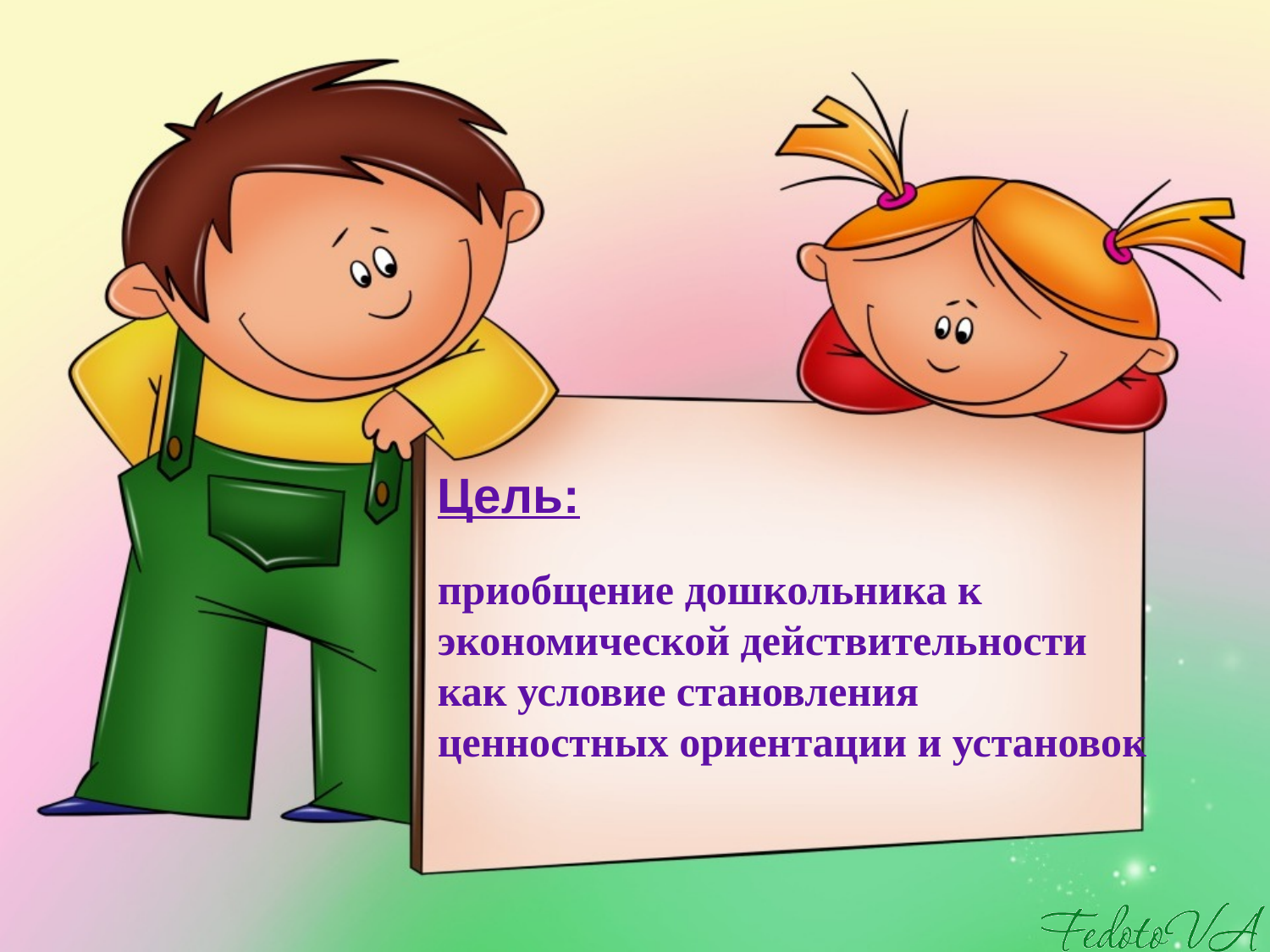

Цель:
приобщение дошкольника к экономической действительности как условие становления ценностных ориентации и установок